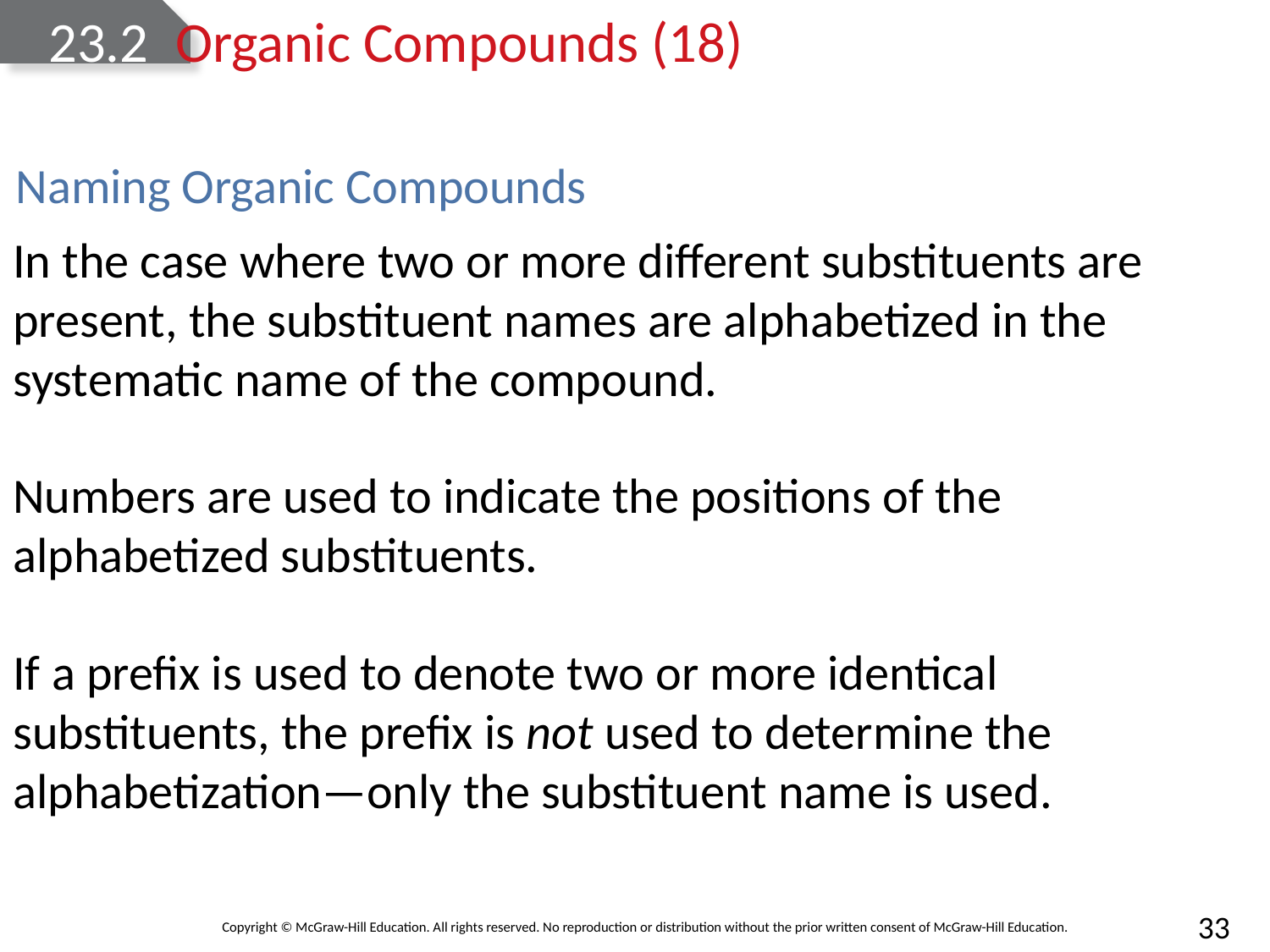

# 23.2 	Organic Compounds (18)
Naming Organic Compounds
In the case where two or more different substituents are present, the substituent names are alphabetized in the systematic name of the compound.
Numbers are used to indicate the positions of the alphabetized substituents.
If a prefix is used to denote two or more identical substituents, the prefix is not used to determine the alphabetization—only the substituent name is used.